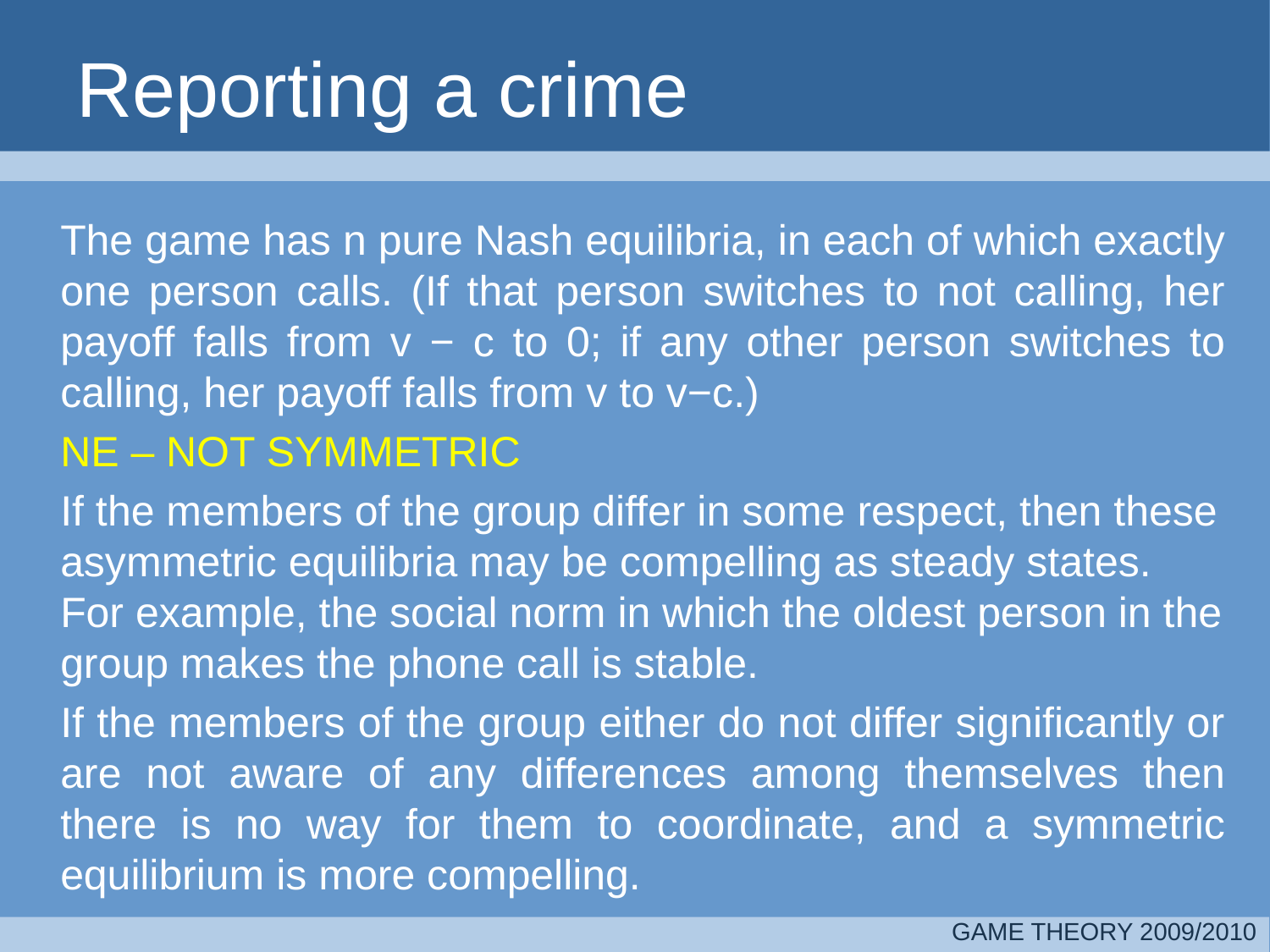

# Reporting a crime
	The game has n pure Nash equilibria, in each of which exactly one person calls. (If that person switches to not calling, her payoff falls from v − c to 0; if any other person switches to calling, her payoff falls from v to v−c.)
	NE – NOT SYMMETRIC
	If the members of the group differ in some respect, then these asymmetric equilibria may be compelling as steady states. For example, the social norm in which the oldest person in the group makes the phone call is stable.
	If the members of the group either do not differ significantly or are not aware of any differences among themselves then there is no way for them to coordinate, and a symmetric equilibrium is more compelling.
GAME THEORY 2009/2010